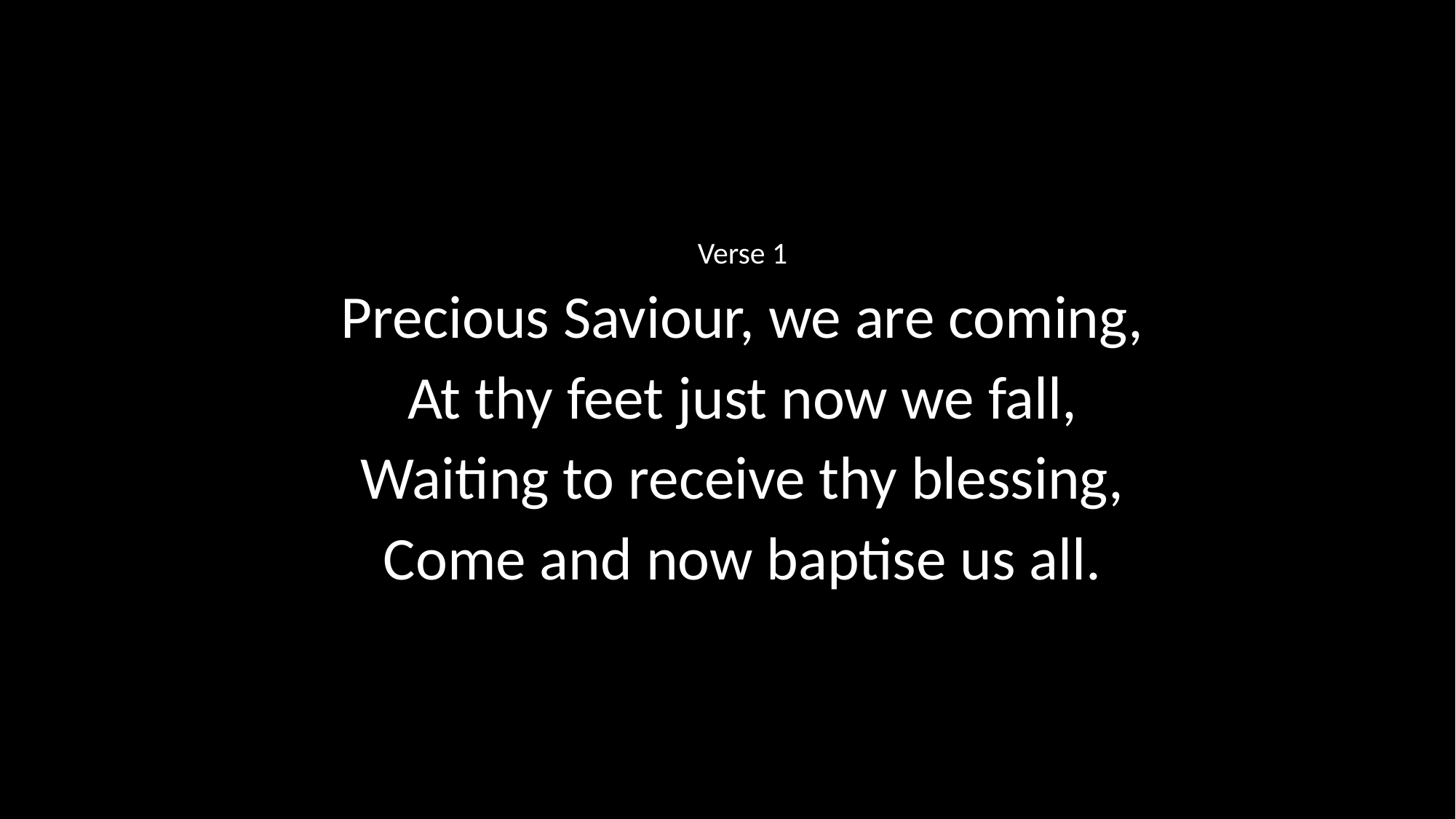

Verse 1
Precious Saviour, we are coming,
At thy feet just now we fall,
Waiting to receive thy blessing,
Come and now baptise us all.